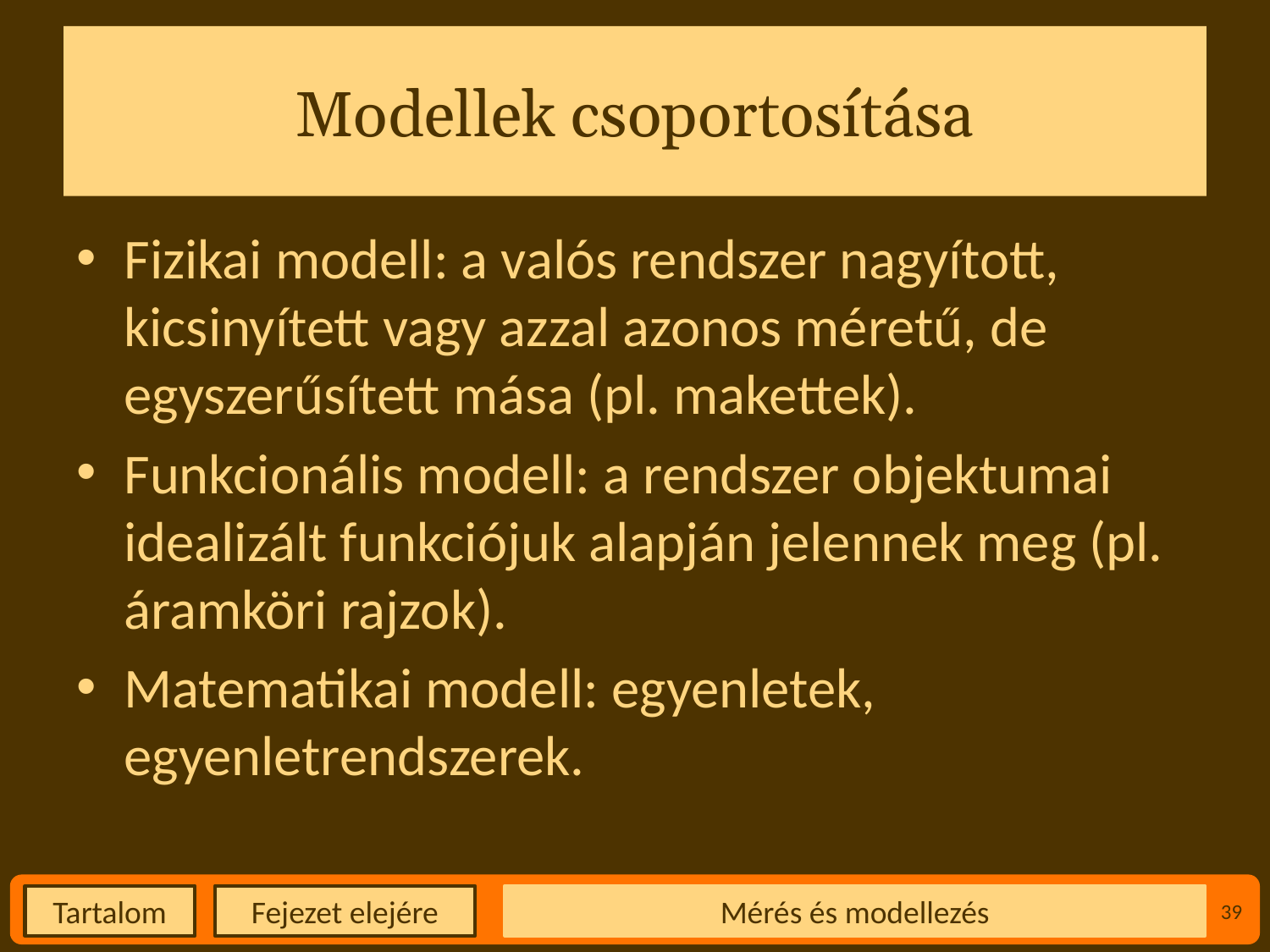

# Modellek csoportosítása
Fizikai modell: a valós rendszer nagyított, kicsinyített vagy azzal azonos méretű, de egyszerűsített mása (pl. makettek).
Funkcionális modell: a rendszer objektumai idealizált funkciójuk alapján jelennek meg (pl. áramköri rajzok).
Matematikai modell: egyenletek, egyenletrendszerek.
Mérés és modellezés
39
Fejezet elejére